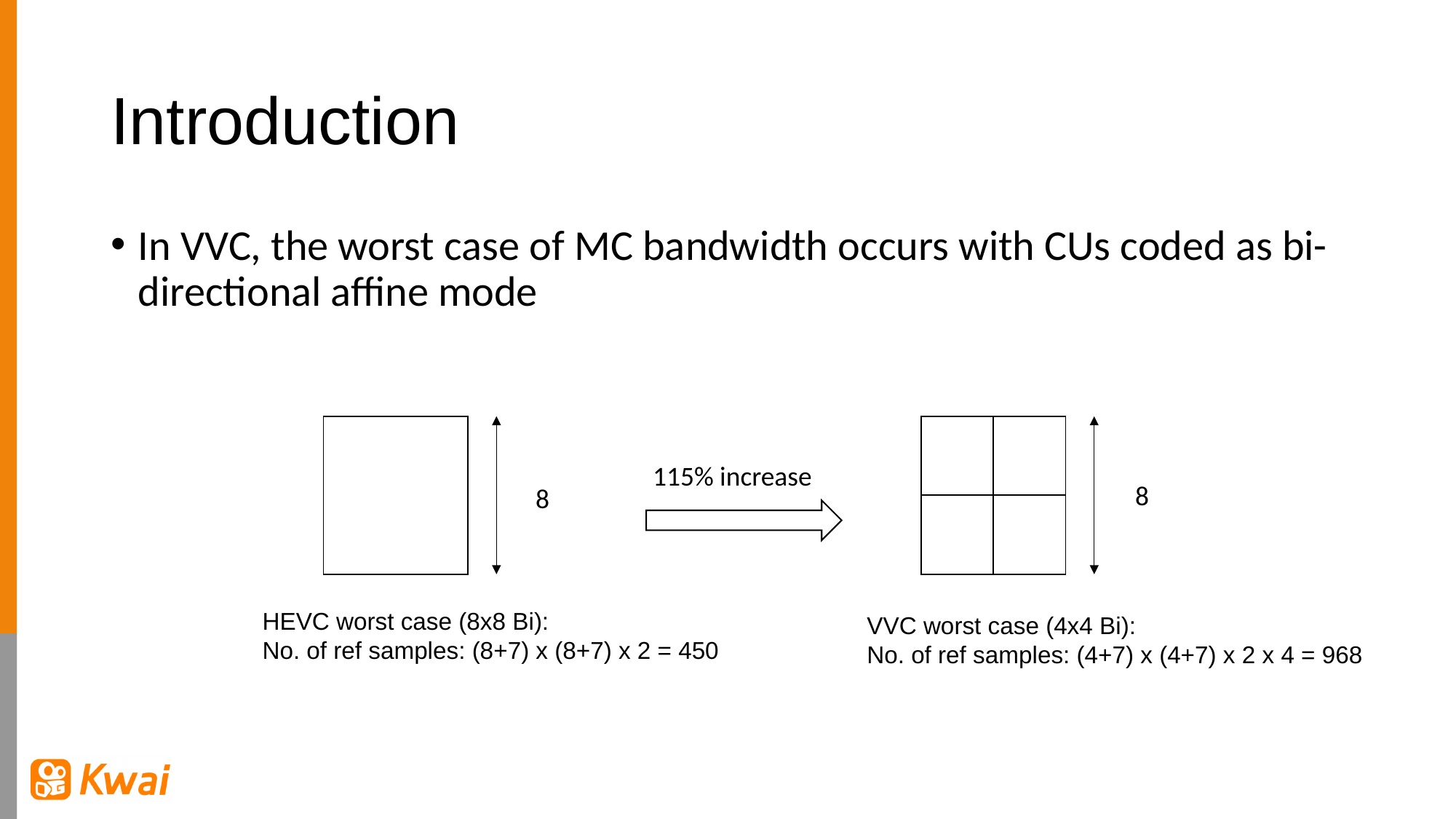

# Introduction
In VVC, the worst case of MC bandwidth occurs with CUs coded as bi-directional affine mode

|  |  |
| --- | --- |
|  |  |
|  |  |
| --- | --- |
|  |  |

115% increase
8
8
HEVC worst case (8x8 Bi):
No. of ref samples: (8+7) x (8+7) x 2 = 450
VVC worst case (4x4 Bi):
No. of ref samples: (4+7) x (4+7) x 2 x 4 = 968